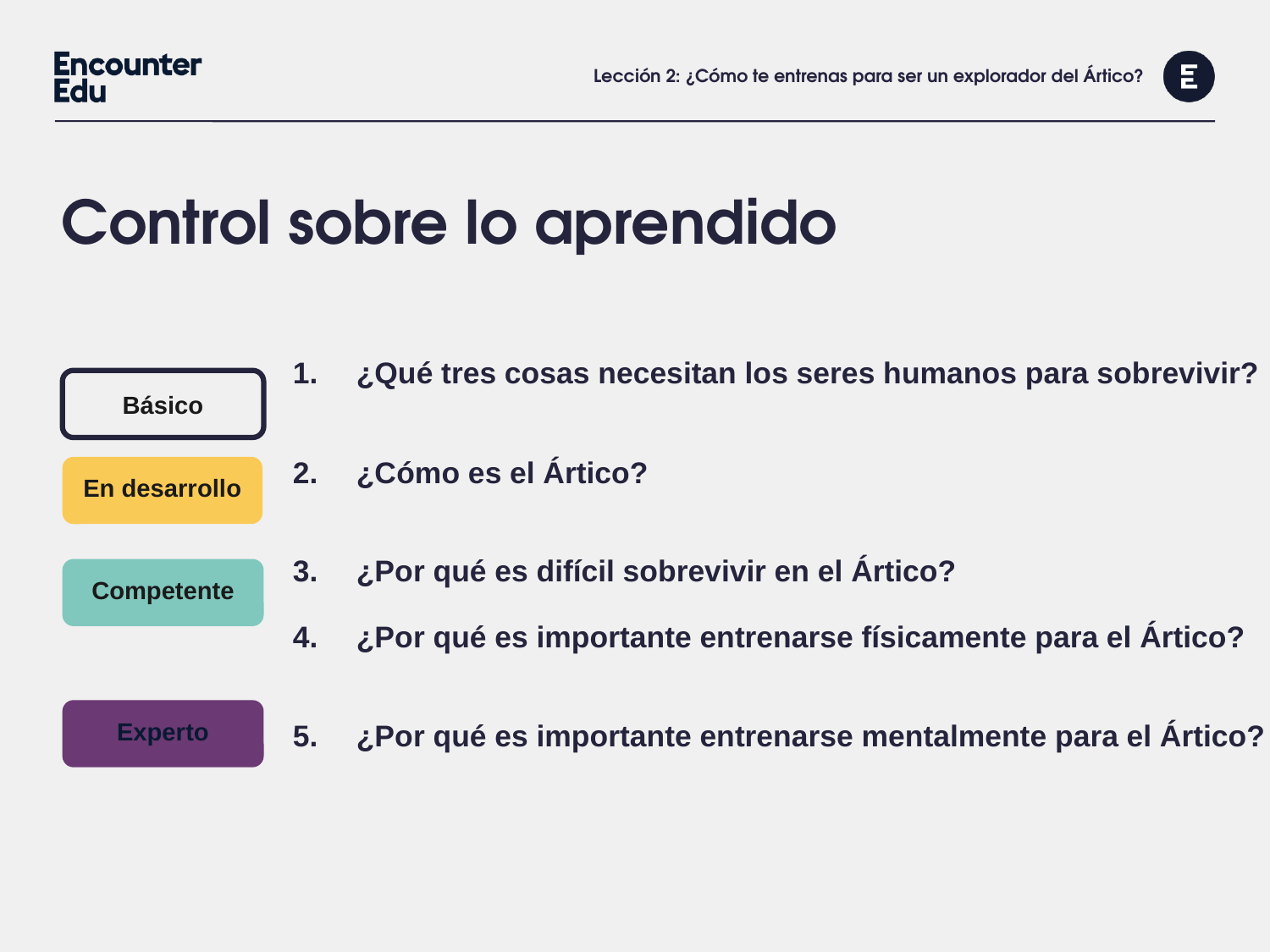

# Lección 2: ¿Cómo te entrenas para ser un explorador del Ártico?
Control sobre lo aprendido
| ¿Qué tres cosas necesitan los seres humanos para sobrevivir? ¿Cómo es el Ártico? ¿Por qué es difícil sobrevivir en el Ártico? ¿Por qué es importante entrenarse físicamente para el Ártico? ¿Por qué es importante entrenarse mentalmente para el Ártico? |
| --- |
Básico
En desarrollo
Competente
Experto